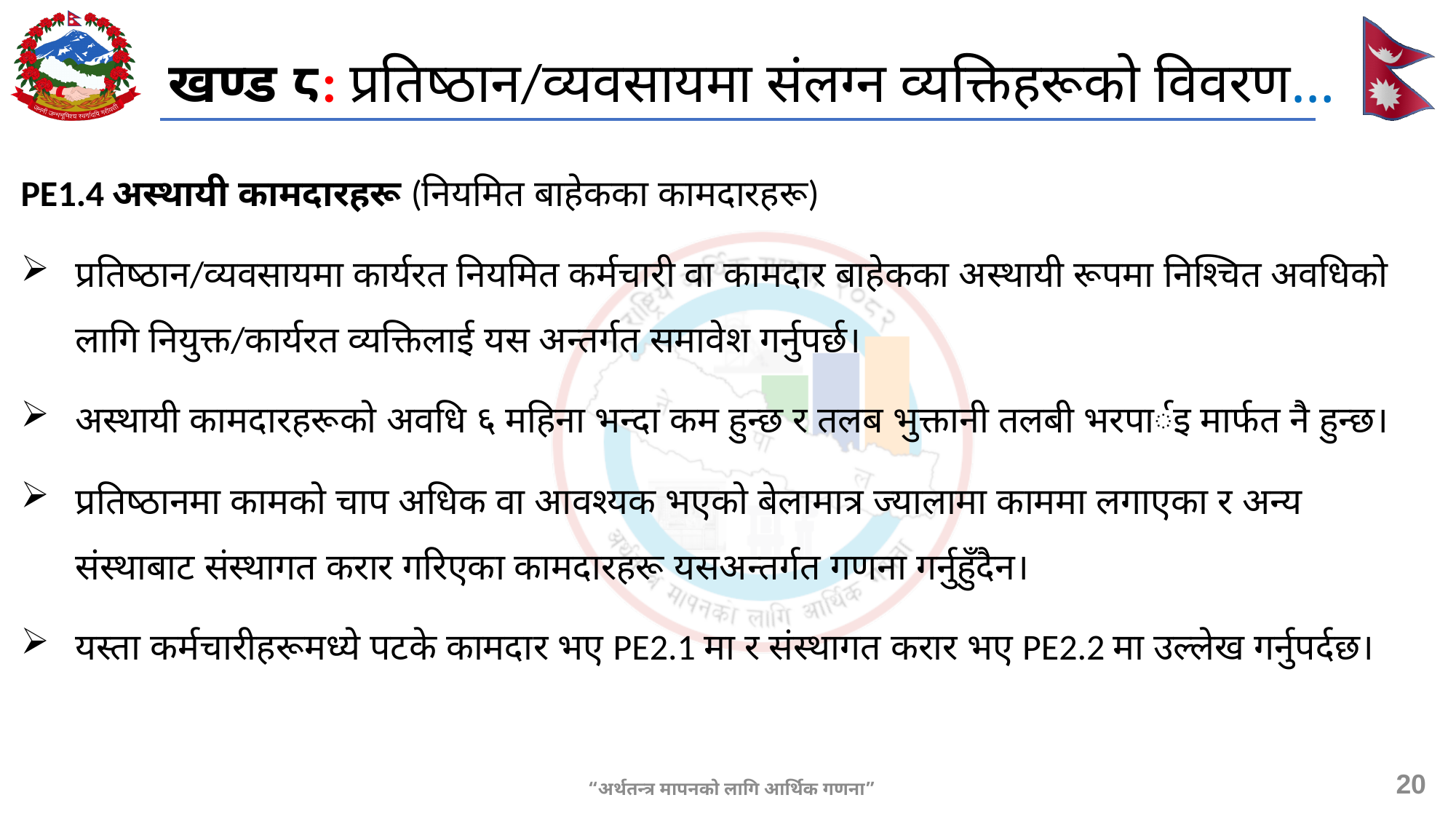

खण्ड ८: प्रतिष्ठान/व्यवसायमा संलग्न व्यक्तिहरूको विवरण…
PE1.4 अस्थायी कामदारहरू (नियमित बाहेकका कामदारहरू)
प्रतिष्ठान/व्यवसायमा कार्यरत नियमित कर्मचारी वा कामदार बाहेकका अस्थायी रूपमा निश्चित अवधिको लागि नियुक्त/कार्यरत व्यक्तिलाई यस अन्तर्गत समावेश गर्नुपर्छ।
अस्थायी कामदारहरूको अवधि ६ महिना भन्दा कम हुन्छ र तलब भुक्तानी तलबी भरपार्इ मार्फत नै हुन्छ।
प्रतिष्ठानमा कामको चाप अधिक वा आवश्यक भएको बेलामात्र ज्यालामा काममा लगाएका र अन्य संस्थाबाट संस्थागत करार गरिएका कामदारहरू यसअन्तर्गत गणना गर्नुहुँदैन।
यस्ता कर्मचारीहरूमध्ये पटके कामदार भए PE2.1 मा र संस्थागत करार भए PE2.2 मा उल्लेख गर्नुपर्दछ।
20
“अर्थतन्त्र मापनको लागि आर्थिक गणना”